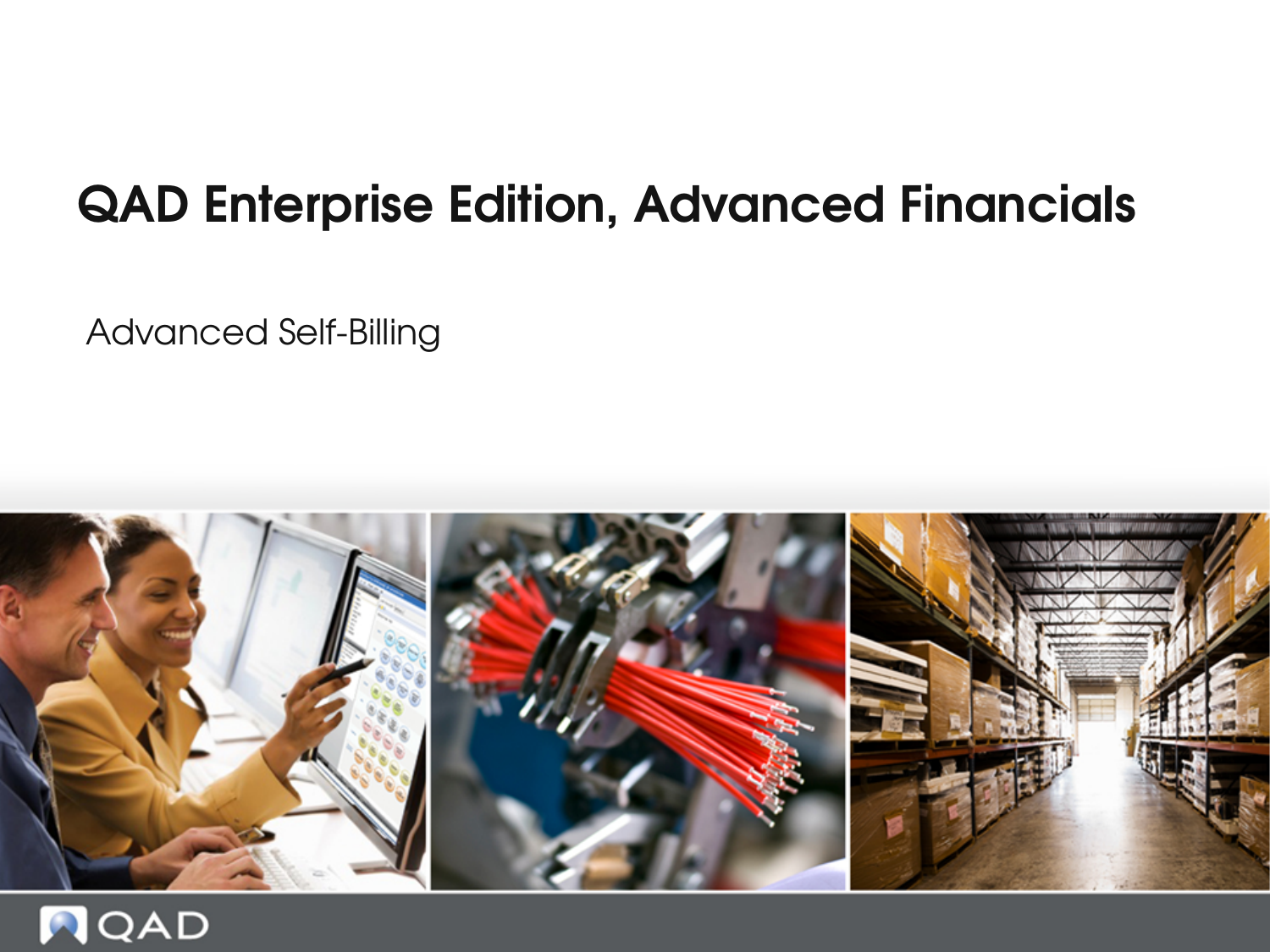

QAD Enterprise Edition, Advanced Financials
# Advanced Self-Billing